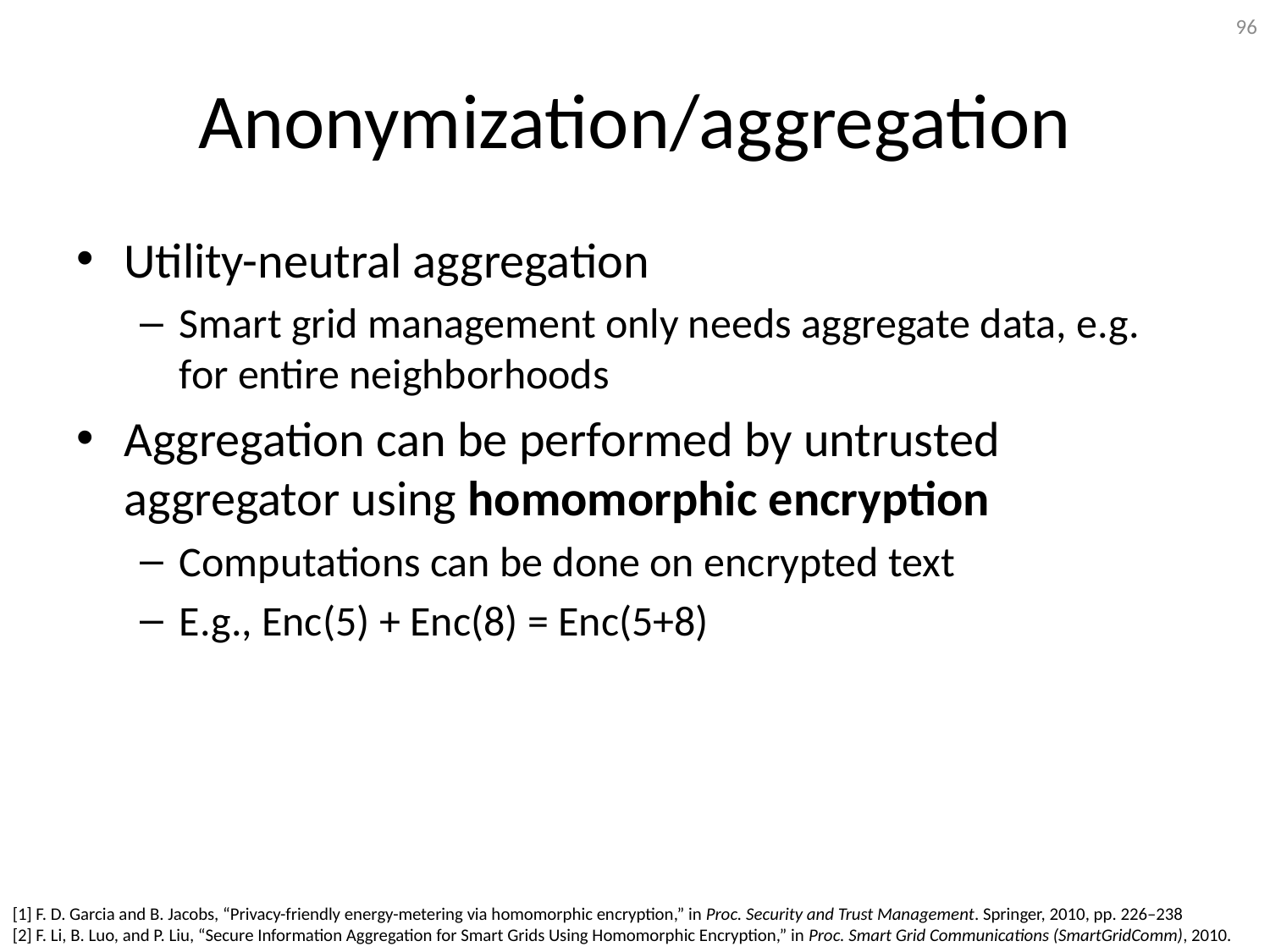

96
# Anonymization/aggregation
Utility-neutral aggregation
Smart grid management only needs aggregate data, e.g. for entire neighborhoods
Aggregation can be performed by untrusted aggregator using homomorphic encryption
Computations can be done on encrypted text
E.g., Enc(5) + Enc(8) = Enc(5+8)
[1] F. D. Garcia and B. Jacobs, “Privacy-friendly energy-metering via homomorphic encryption,” in Proc. Security and Trust Management. Springer, 2010, pp. 226–238
[2] F. Li, B. Luo, and P. Liu, “Secure Information Aggregation for Smart Grids Using Homomorphic Encryption,” in Proc. Smart Grid Communications (SmartGridComm), 2010.